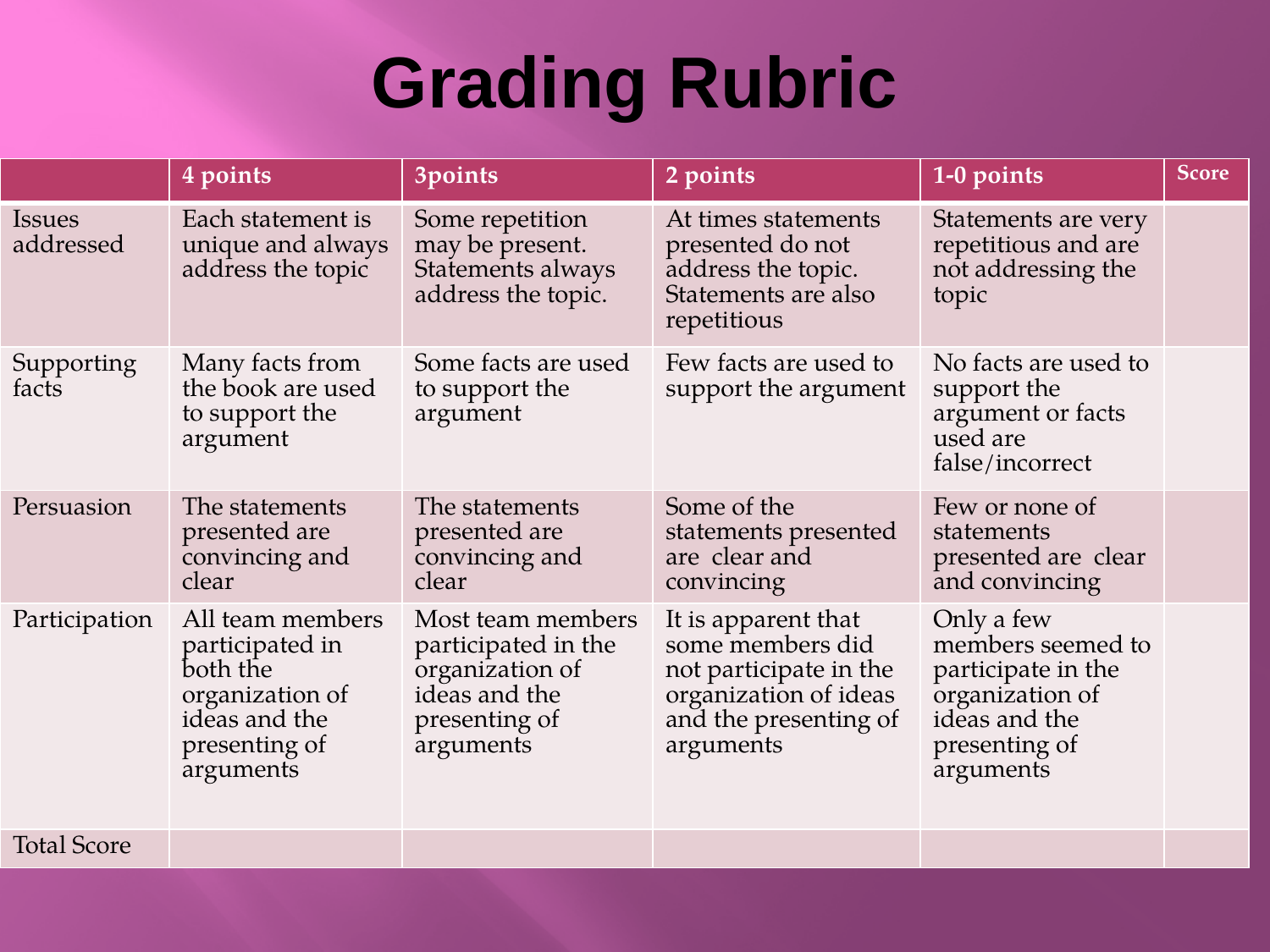

# Grading Rubric
|  | 4 points | 3points | 2 points | 1-0 points | Score |
| --- | --- | --- | --- | --- | --- |
| Issues addressed | Each statement is unique and always address the topic | Some repetition may be present. Statements always address the topic. | At times statements presented do not address the topic. Statements are also repetitious | Statements are very repetitious and are not addressing the topic |  |
| Supporting facts | Many facts from the book are used to support the argument | Some facts are used to support the argument | Few facts are used to support the argument | No facts are used to support the argument or facts used are false/incorrect |  |
| Persuasion | The statements presented are convincing and clear | The statements presented are convincing and clear | Some of the statements presented are clear and convincing | Few or none of statements presented are clear and convincing |  |
| Participation | All team members participated in both the organization of ideas and the presenting of arguments | Most team members participated in the organization of ideas and the presenting of arguments | It is apparent that some members did not participate in the organization of ideas and the presenting of arguments | Only a few members seemed to participate in the organization of ideas and the presenting of arguments |  |
| Total Score |  |  |  |  |  |